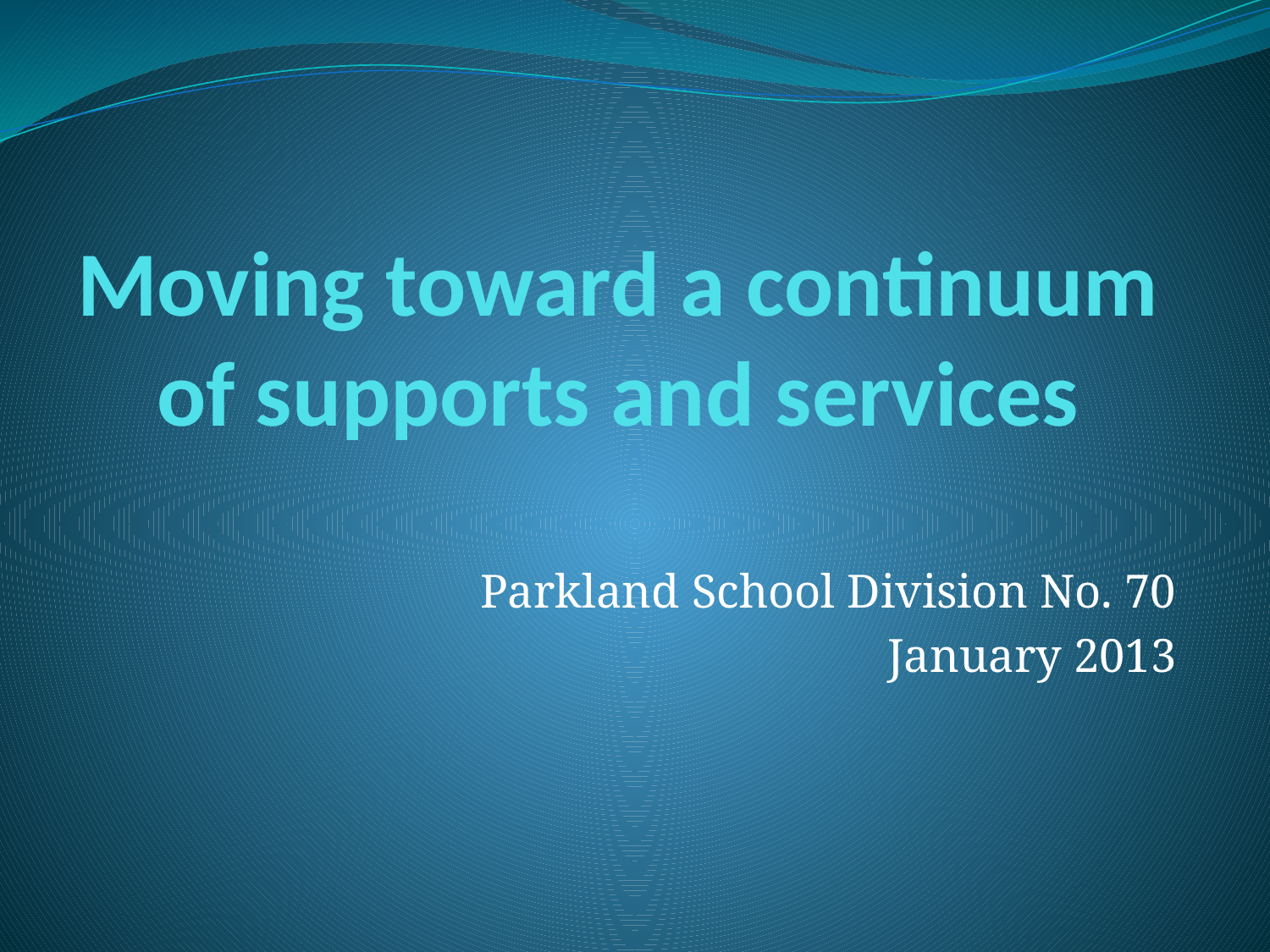

# Moving toward a continuum of supports and services
Parkland School Division No. 70
January 2013